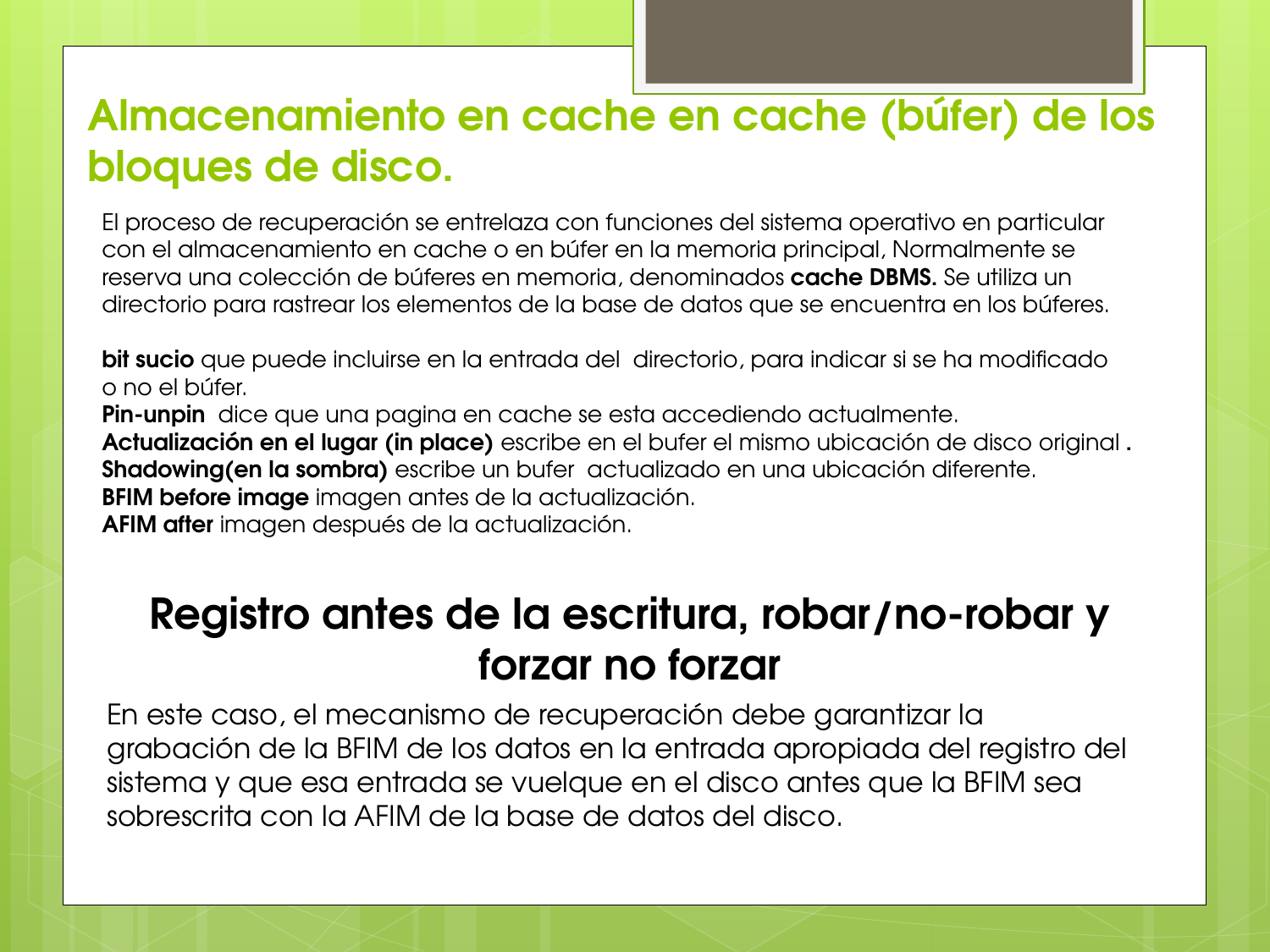

# Almacenamiento en cache en cache (búfer) de los bloques de disco.
El proceso de recuperación se entrelaza con funciones del sistema operativo en particular
con el almacenamiento en cache o en búfer en la memoria principal, Normalmente se
reserva una colección de búferes en memoria, denominados cache DBMS. Se utiliza un
directorio para rastrear los elementos de la base de datos que se encuentra en los búferes.

bit sucio que puede incluirse en la entrada del  directorio, para indicar si se ha modificado
o no el búfer.
Pin-unpin  dice que una pagina en cache se esta accediendo actualmente.
Actualización en el lugar (in place) escribe en el bufer el mismo ubicación de disco original .
Shadowing(en la sombra) escribe un bufer  actualizado en una ubicación diferente.
BFIM before image imagen antes de la actualización.
AFIM after imagen después de la actualización.

Registro antes de la escritura, robar/no-robar y forzar no forzar
En este caso, el mecanismo de recuperación debe garantizar la grabación de la BFIM de los datos en la entrada apropiada del registro del sistema y que esa entrada se vuelque en el disco antes que la BFIM sea sobrescrita con la AFIM de la base de datos del disco.